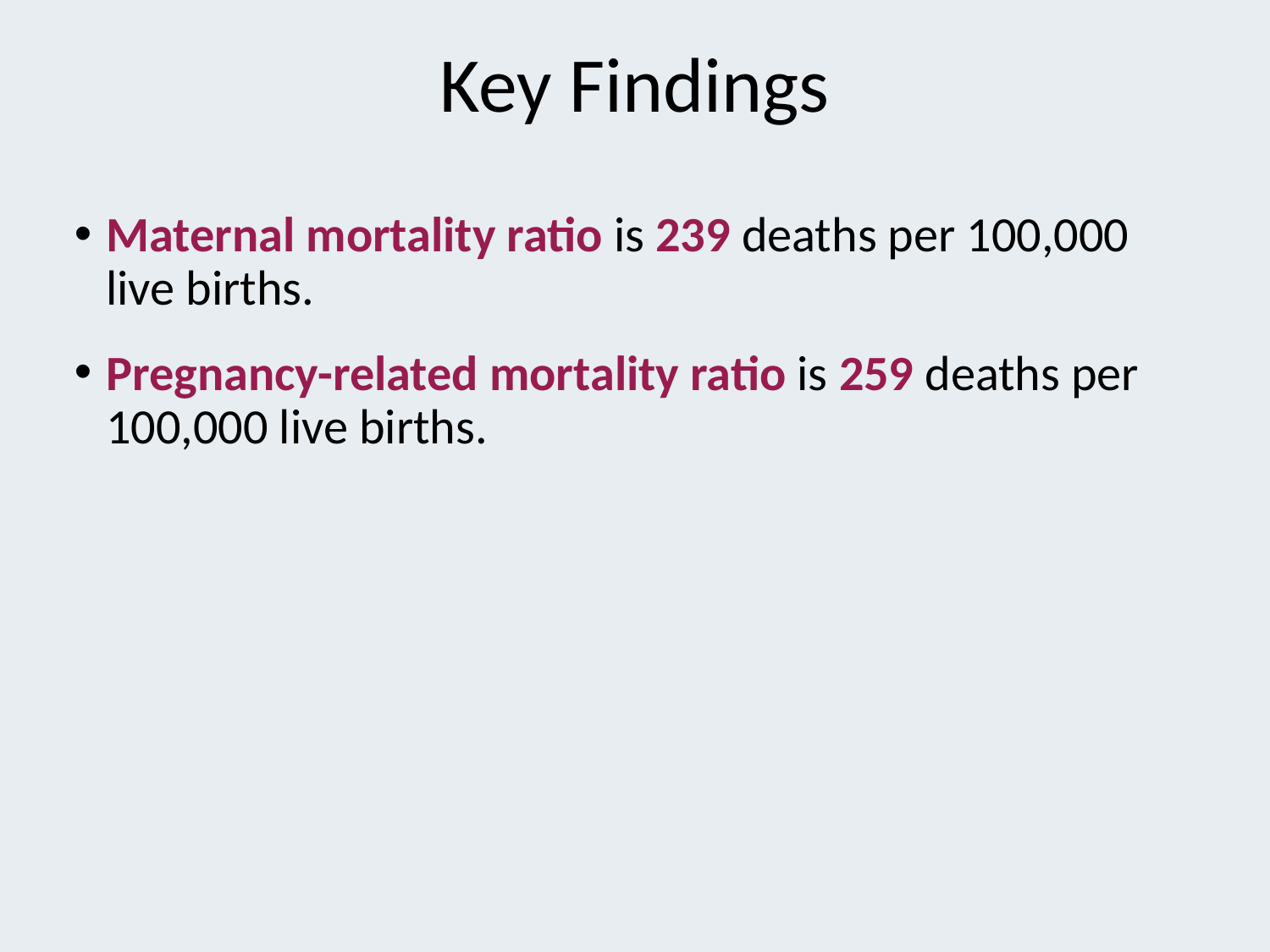

# Key Findings
Maternal mortality ratio is 239 deaths per 100,000 live births.
Pregnancy-related mortality ratio is 259 deaths per 100,000 live births.